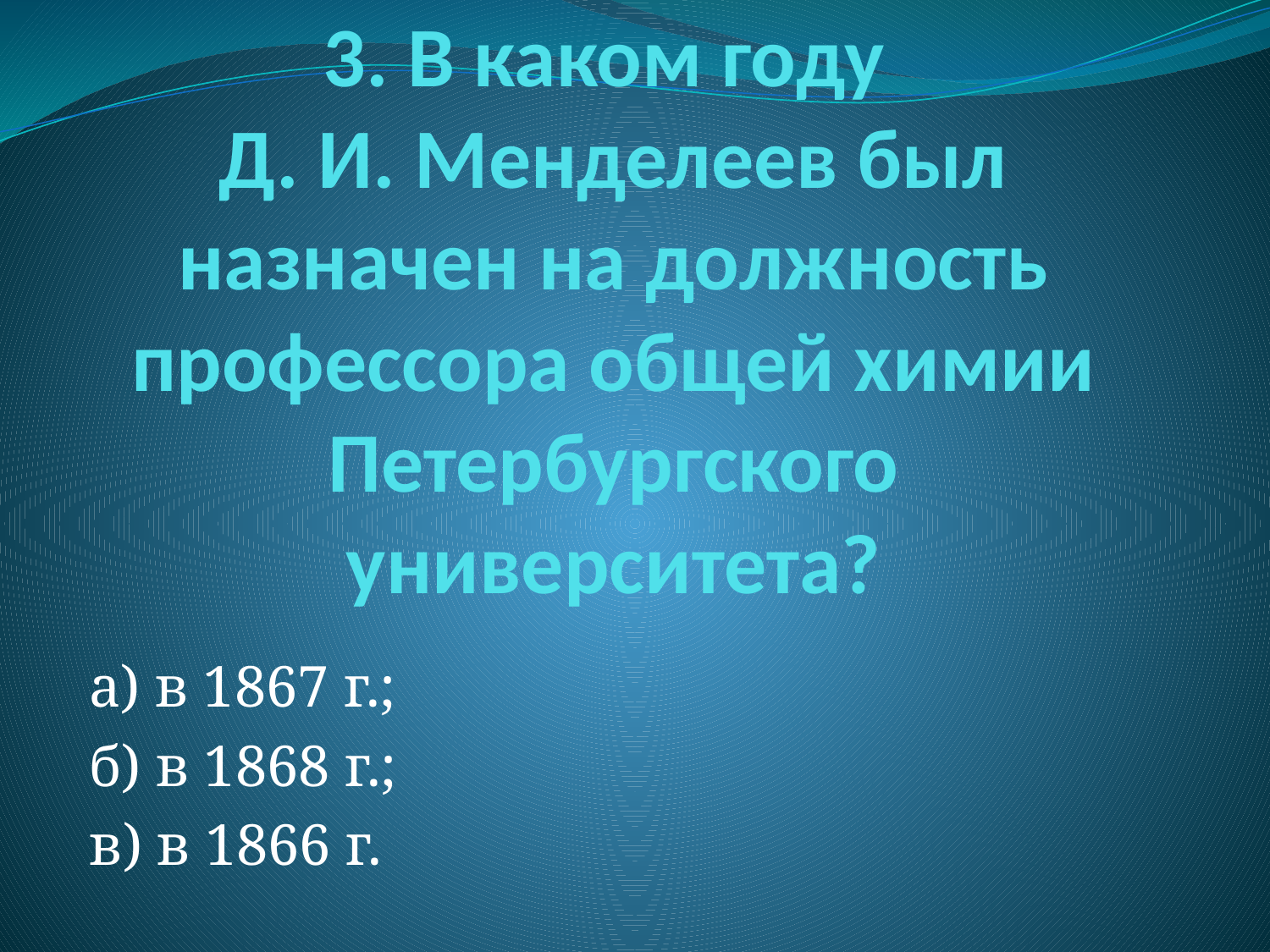

# 3. В каком году Д. И. Менделеев был назначен на должность профессора общей химии Петербургского университета?
а) в 1867 г.;
б) в 1868 г.;
в) в 1866 г.